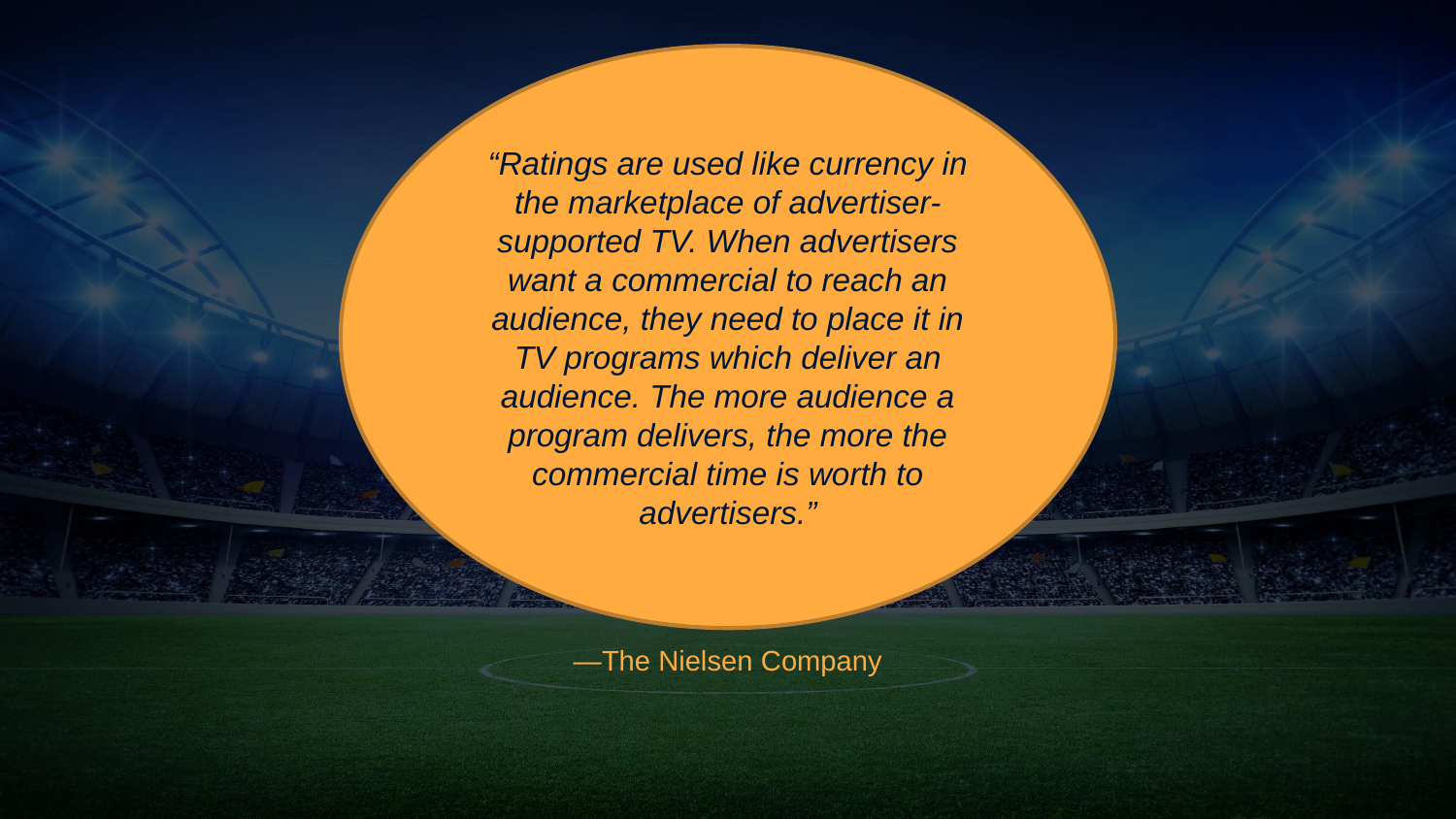

“Ratings are used like currency in the marketplace of advertiser-supported TV. When advertisers want a commercial to reach an audience, they need to place it in TV programs which deliver an audience. The more audience a program delivers, the more the commercial time is worth to advertisers.”
—The Nielsen Company